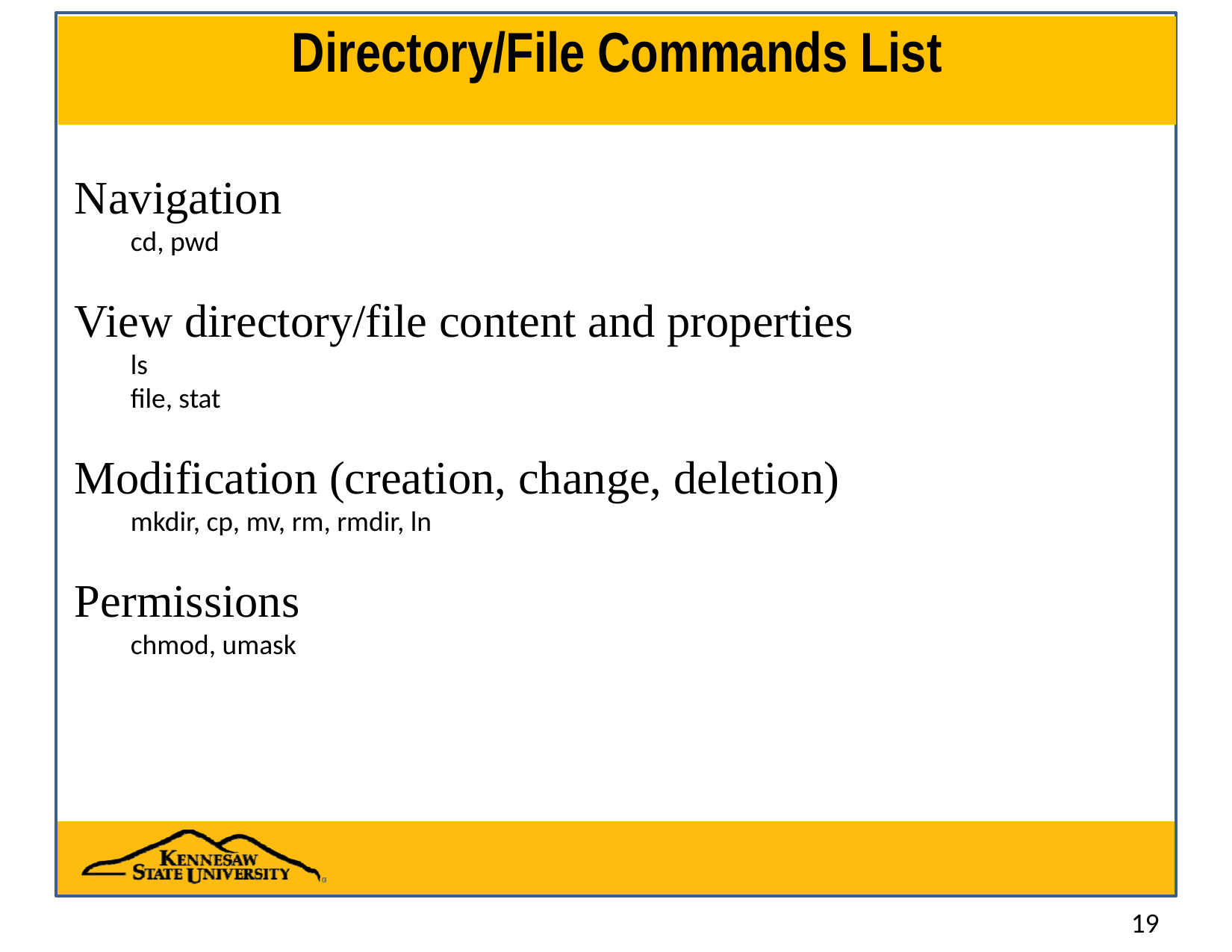

# Directory/File Commands List
Navigation
cd, pwd

View directory/file content and properties
ls
file, stat

Modification (creation, change, deletion)
mkdir, cp, mv, rm, rmdir, ln

Permissions
chmod, umask